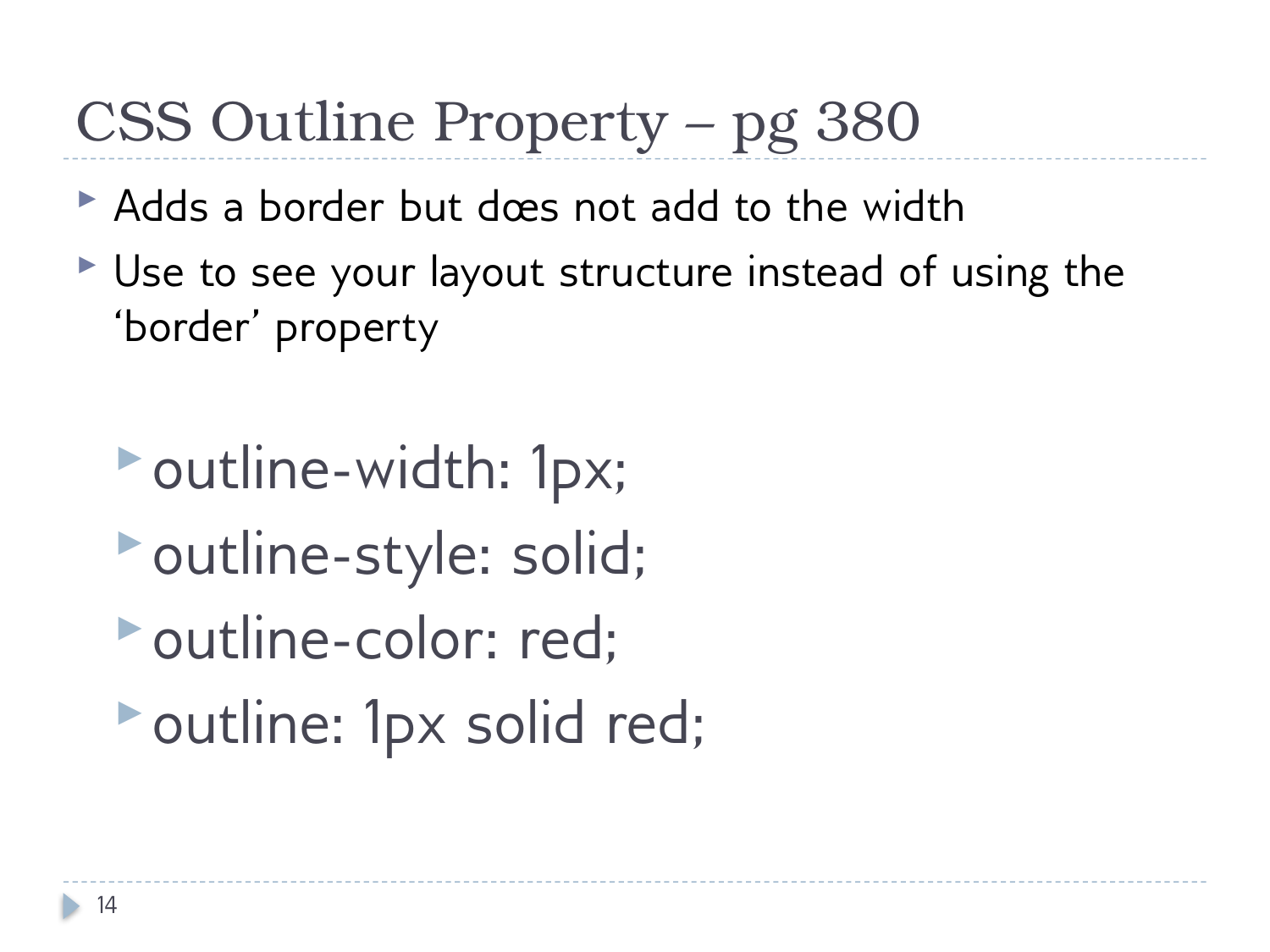

# CSS Outline Property – pg 380
Adds a border but does not add to the width
Use to see your layout structure instead of using the ‘border’ property

outline-width: 1px;
outline-style: solid;
outline-color: red;
outline: 1px solid red;

14